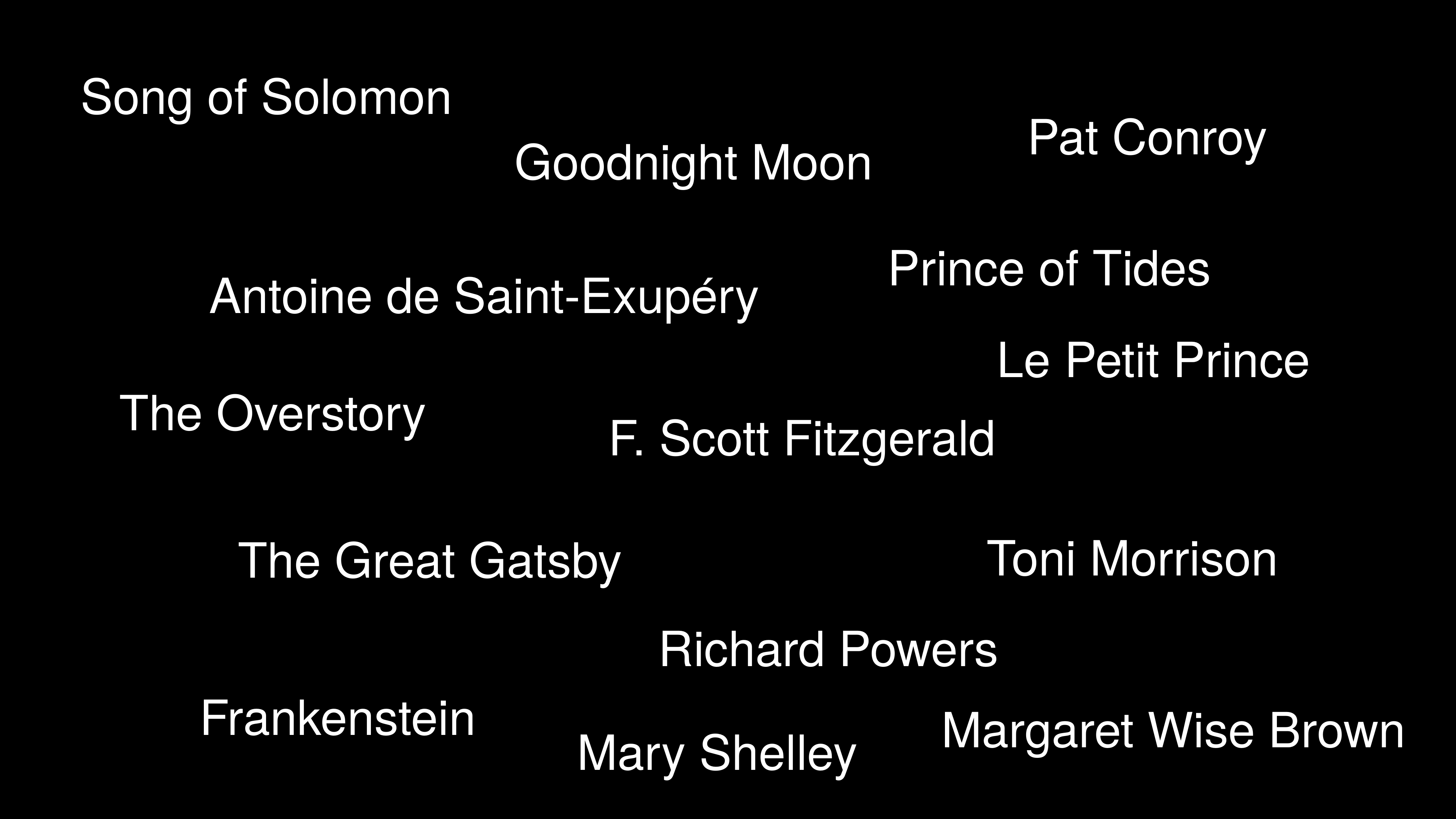

Song of Solomon
Pat Conroy
Goodnight Moon
Prince of Tides
Antoine de Saint-Exupéry
Le Petit Prince
The Overstory
F. Scott Fitzgerald
Toni Morrison
The Great Gatsby
Richard Powers
Frankenstein
Margaret Wise Brown
Mary Shelley